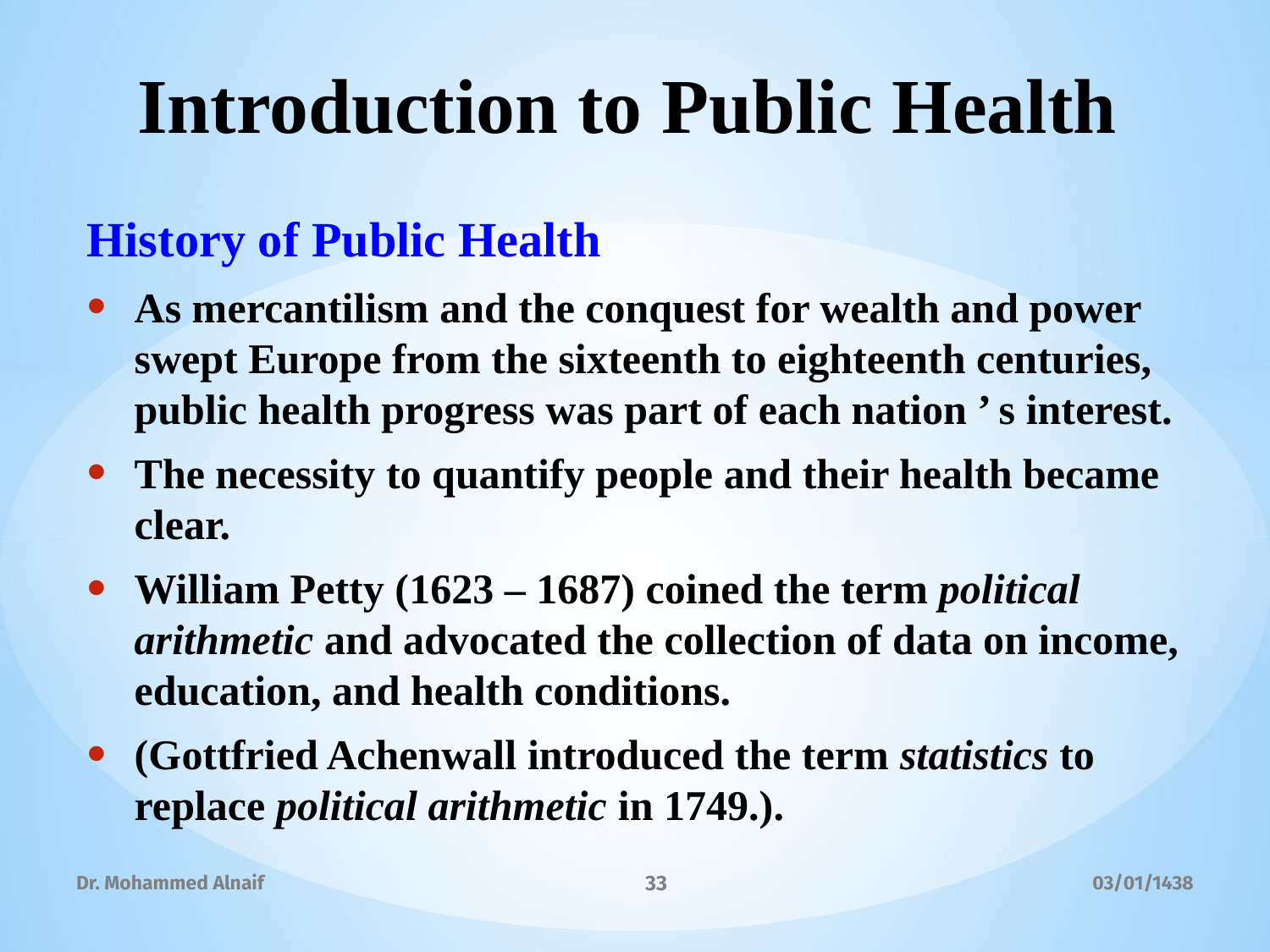

# Introduction to Public Health
History of Public Health
As mercantilism and the conquest for wealth and power swept Europe from the sixteenth to eighteenth centuries, public health progress was part of each nation ’ s interest.
The necessity to quantify people and their health became clear.
William Petty (1623 – 1687) coined the term political arithmetic and advocated the collection of data on income, education, and health conditions.
(Gottfried Achenwall introduced the term statistics to replace political arithmetic in 1749.).
Dr. Mohammed Alnaif
33
03/01/1438